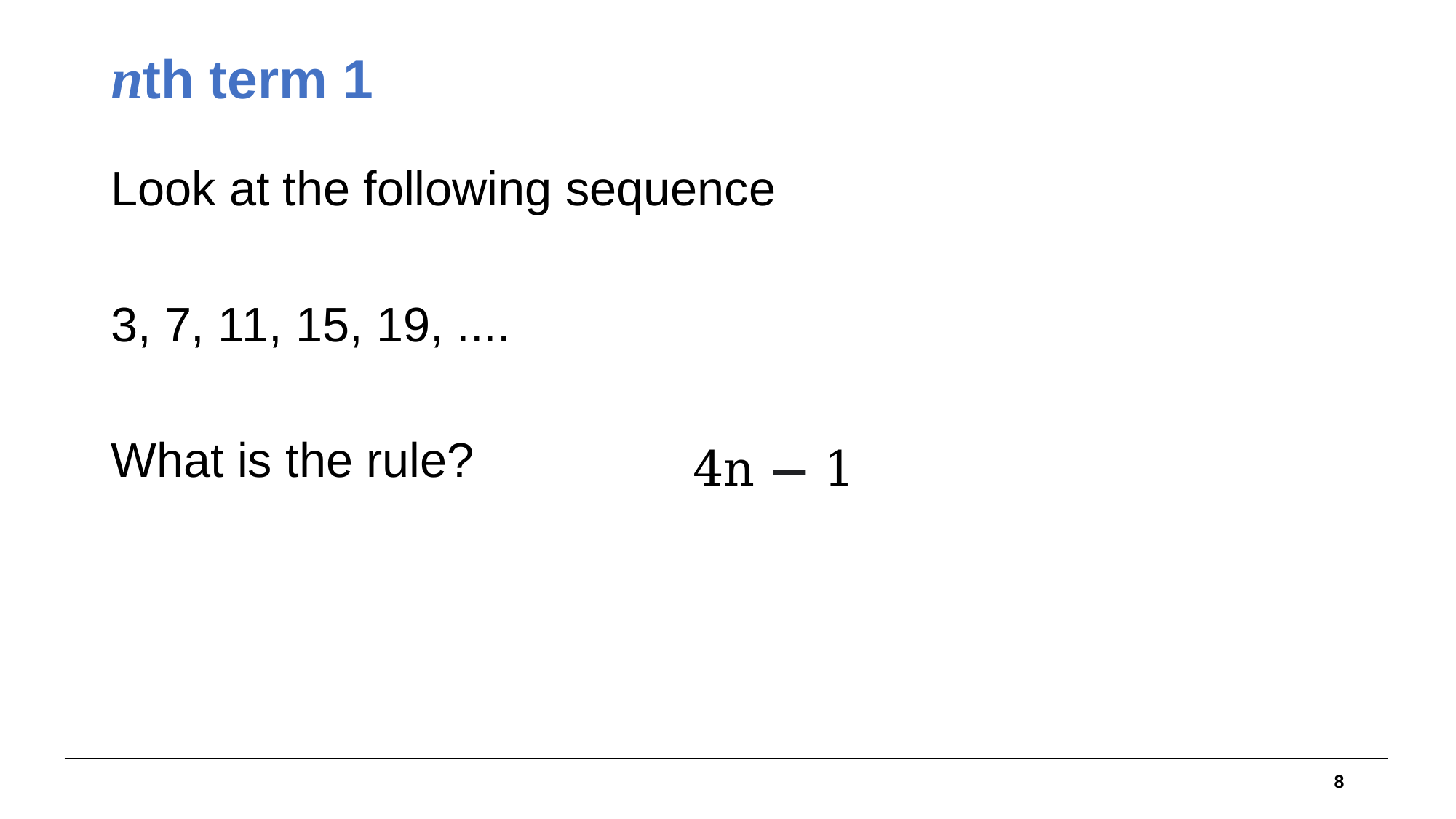

# nth term 1
Look at the following sequence

3, 7, 11, 15, 19, ....

What is the rule?
4n − 1
8